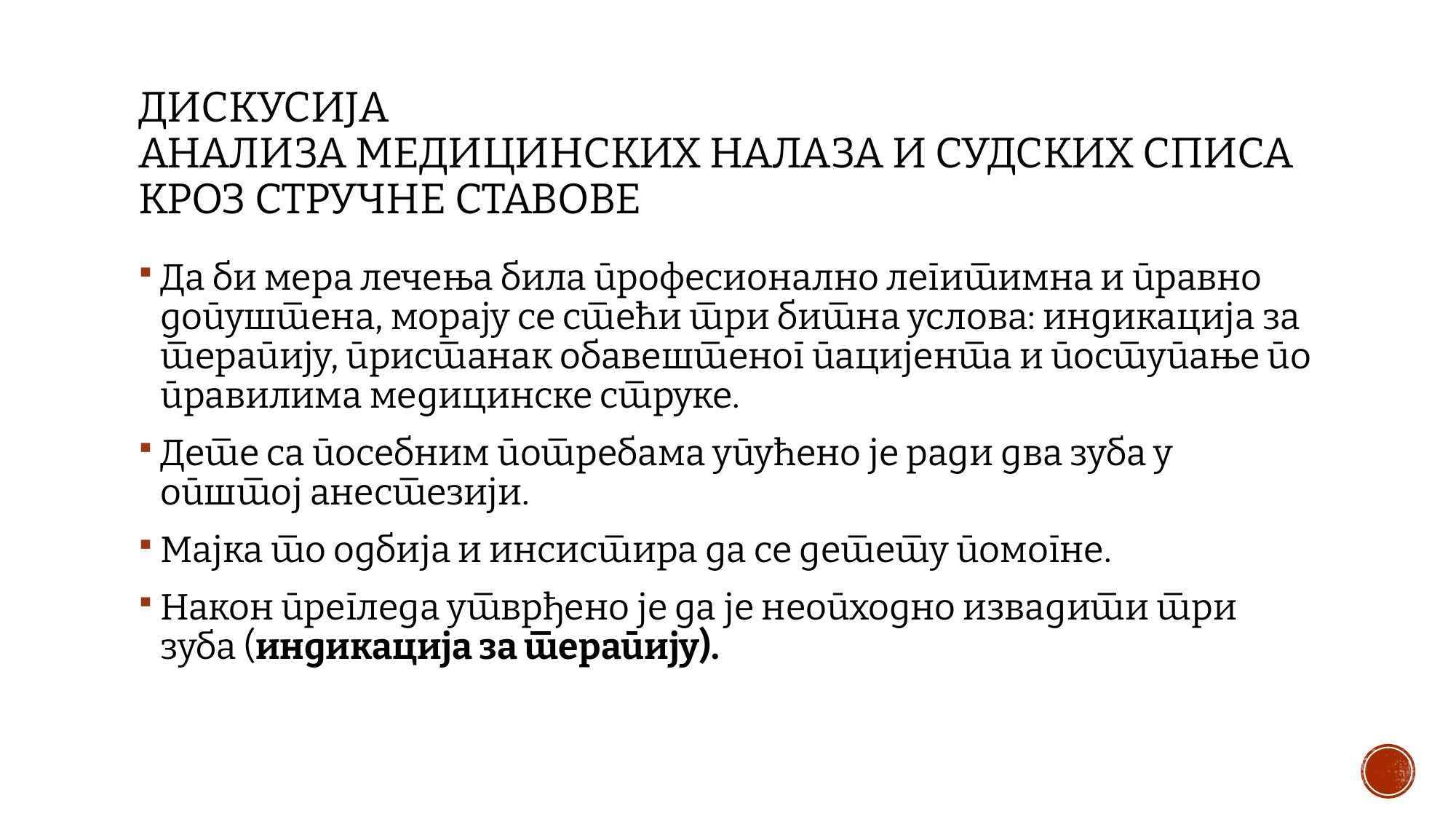

# Дискусија анализа медицинских налаза и судских списа кроз стручне ставове
Да би мера лечења била професионално легитимна и правно допуштена, морају се стећи три битна услова: индикација за терапију, пристанак обавештеног пацијента и поступање по правилима медицинске струке.
Дете са посебним потребама упућено је ради два зуба у општој анестезији.
Мајка то одбија и инсистира да се детету помогне.
Након прегледа утврђено је да је неопходно извадити три зуба (индикација за терапију).